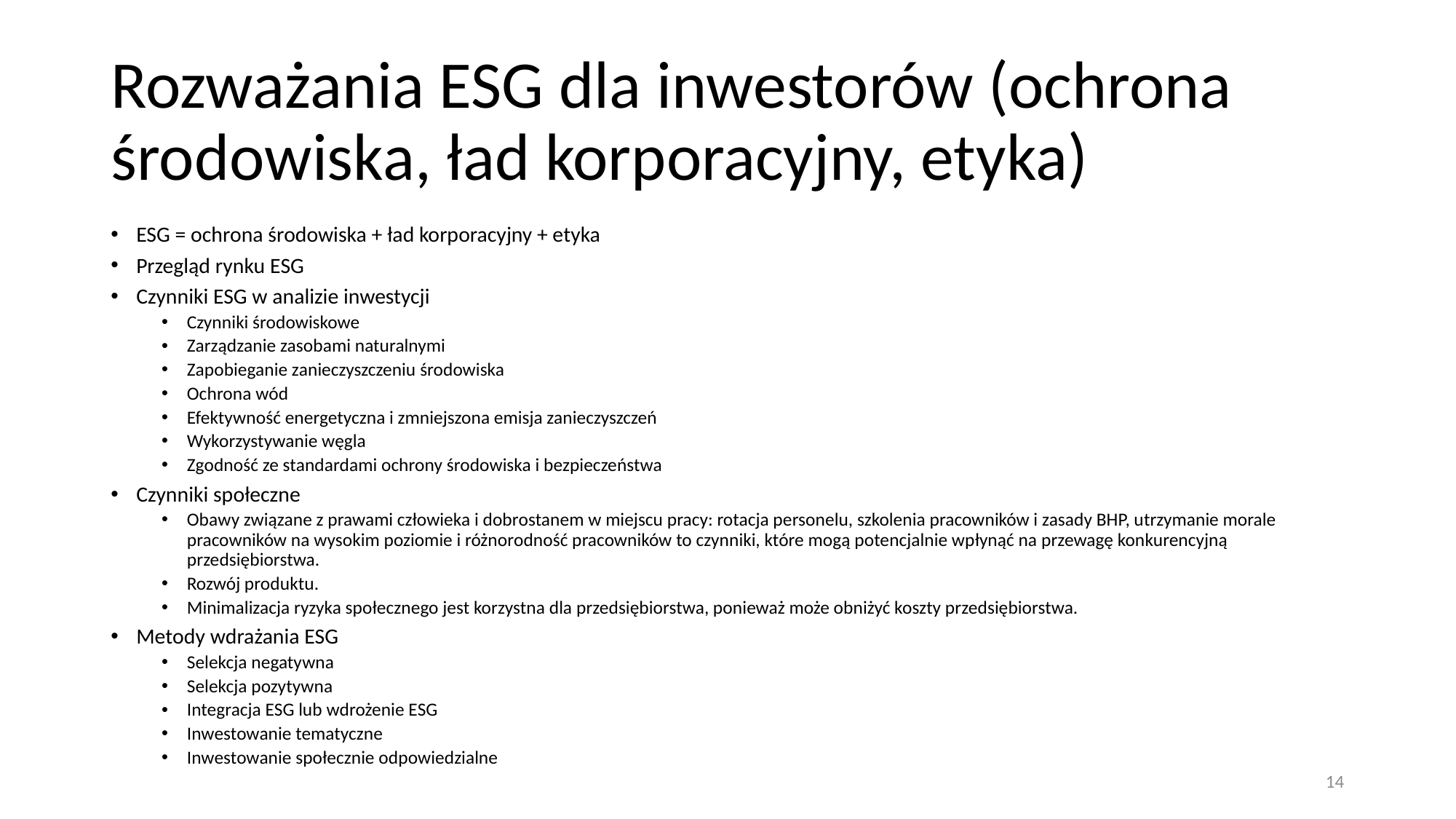

# Rozważania ESG dla inwestorów (ochrona środowiska, ład korporacyjny, etyka)
ESG = ochrona środowiska + ład korporacyjny + etyka
Przegląd rynku ESG
Czynniki ESG w analizie inwestycji
Czynniki środowiskowe
Zarządzanie zasobami naturalnymi
Zapobieganie zanieczyszczeniu środowiska
Ochrona wód
Efektywność energetyczna i zmniejszona emisja zanieczyszczeń
Wykorzystywanie węgla
Zgodność ze standardami ochrony środowiska i bezpieczeństwa
Czynniki społeczne
Obawy związane z prawami człowieka i dobrostanem w miejscu pracy: rotacja personelu, szkolenia pracowników i zasady BHP, utrzymanie morale pracowników na wysokim poziomie i różnorodność pracowników to czynniki, które mogą potencjalnie wpłynąć na przewagę konkurencyjną przedsiębiorstwa.
Rozwój produktu.
Minimalizacja ryzyka społecznego jest korzystna dla przedsiębiorstwa, ponieważ może obniżyć koszty przedsiębiorstwa.
Metody wdrażania ESG
Selekcja negatywna
Selekcja pozytywna
Integracja ESG lub wdrożenie ESG
Inwestowanie tematyczne
Inwestowanie społecznie odpowiedzialne
14